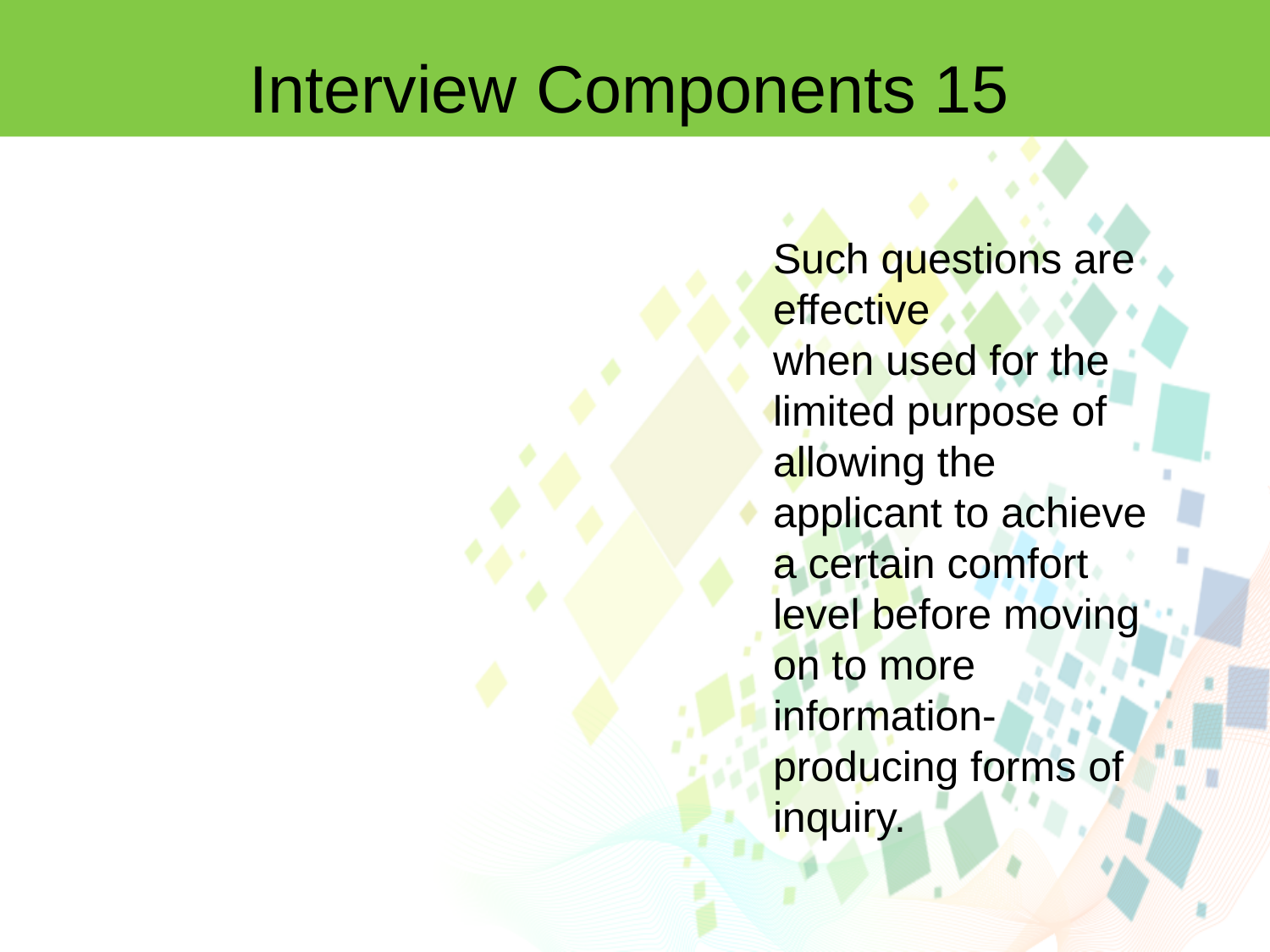

Interview Components 15
Such questions are effective
when used for the limited purpose of allowing the applicant to achieve a certain comfort level before moving on to more information-producing forms of
inquiry.